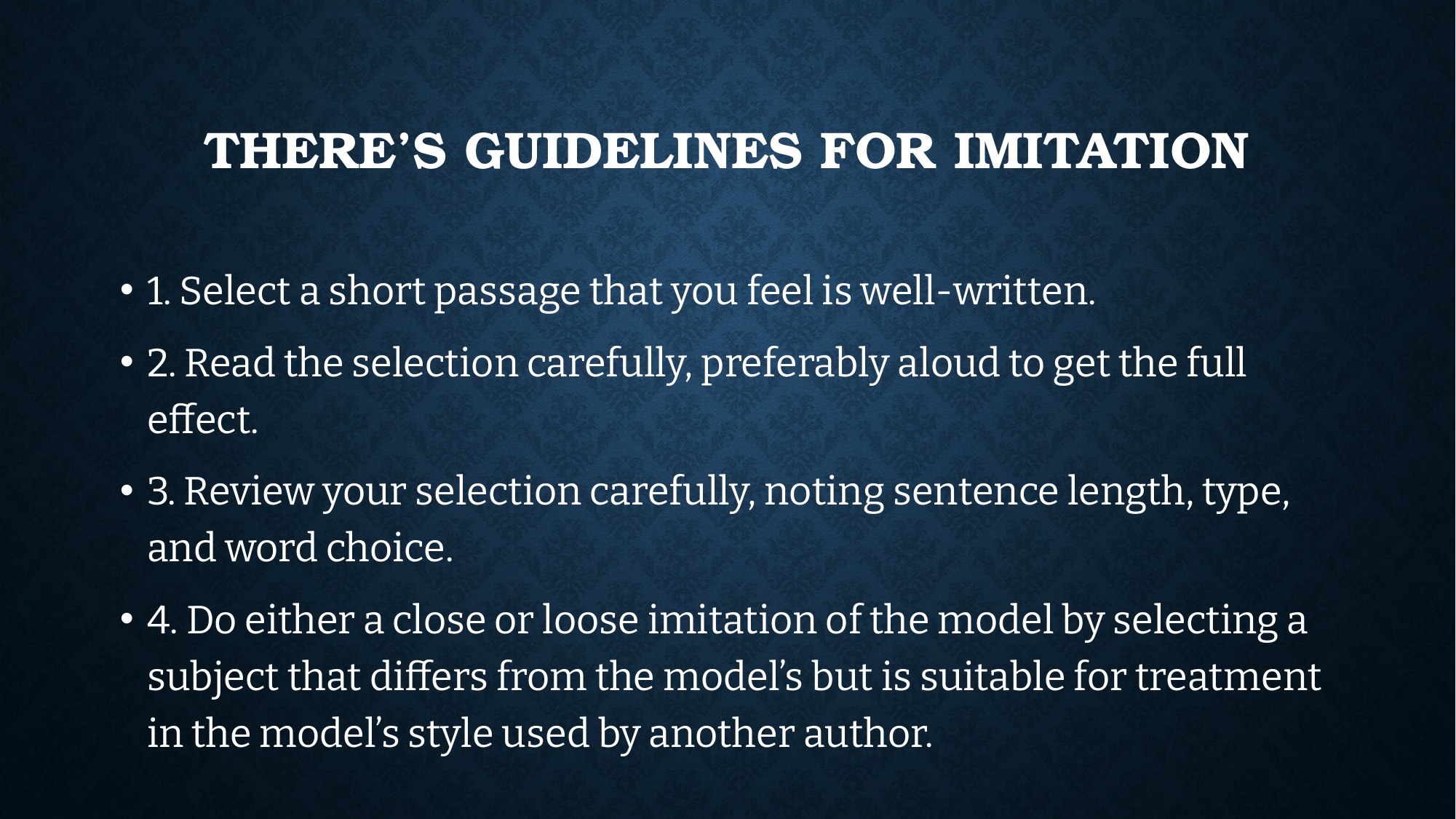

# There’s Guidelines for imitation
1. Select a short passage that you feel is well-written.
2. Read the selection carefully, preferably aloud to get the full effect.
3. Review your selection carefully, noting sentence length, type, and word choice.
4. Do either a close or loose imitation of the model by selecting a subject that differs from the model’s but is suitable for treatment in the model’s style used by another author.